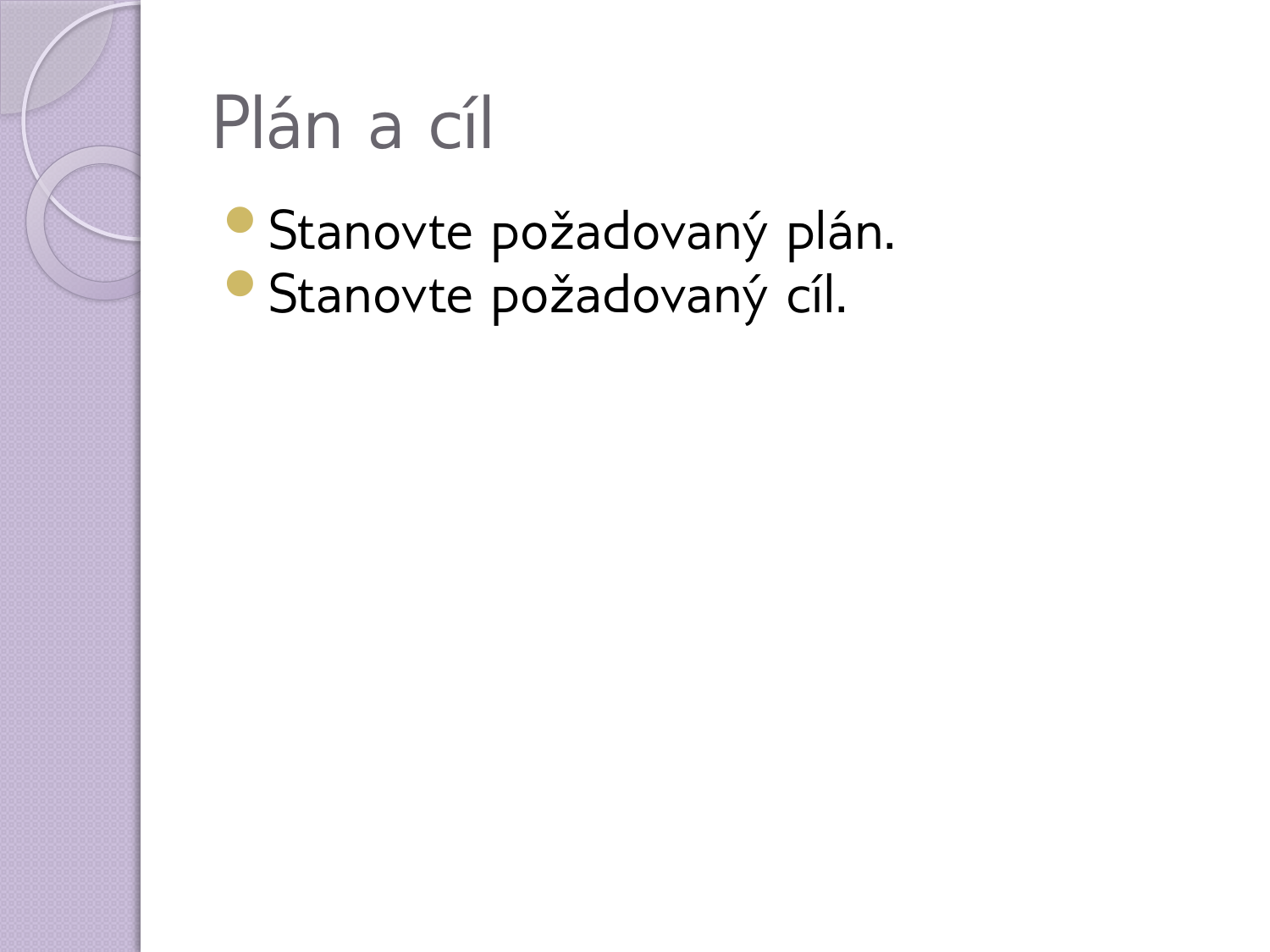

# Plán a cíl
Stanovte požadovaný plán.
Stanovte požadovaný cíl.